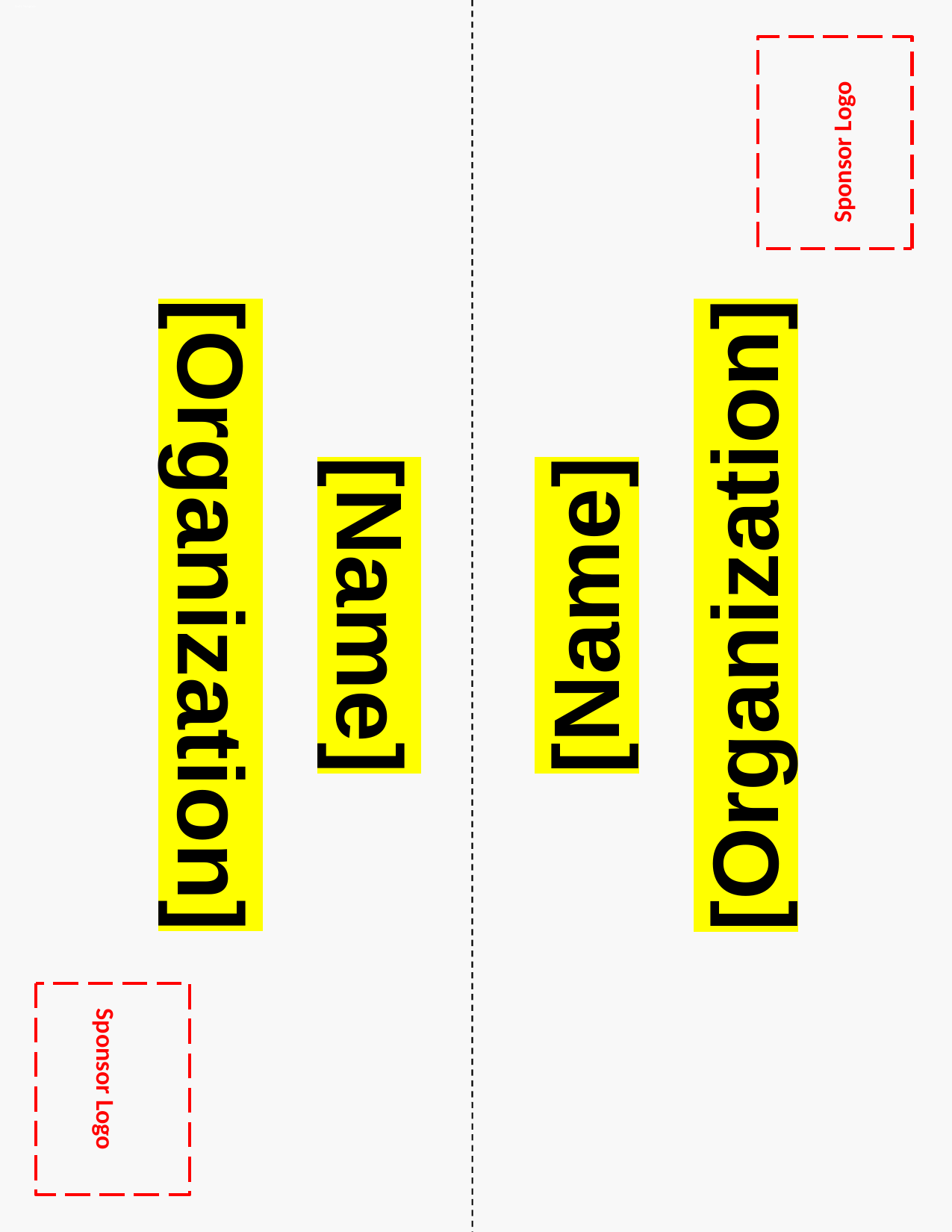

# Tents Template

Sponsor Logo
[Name]
[Organization]

[Name]
[Organization]

Sponsor Logo